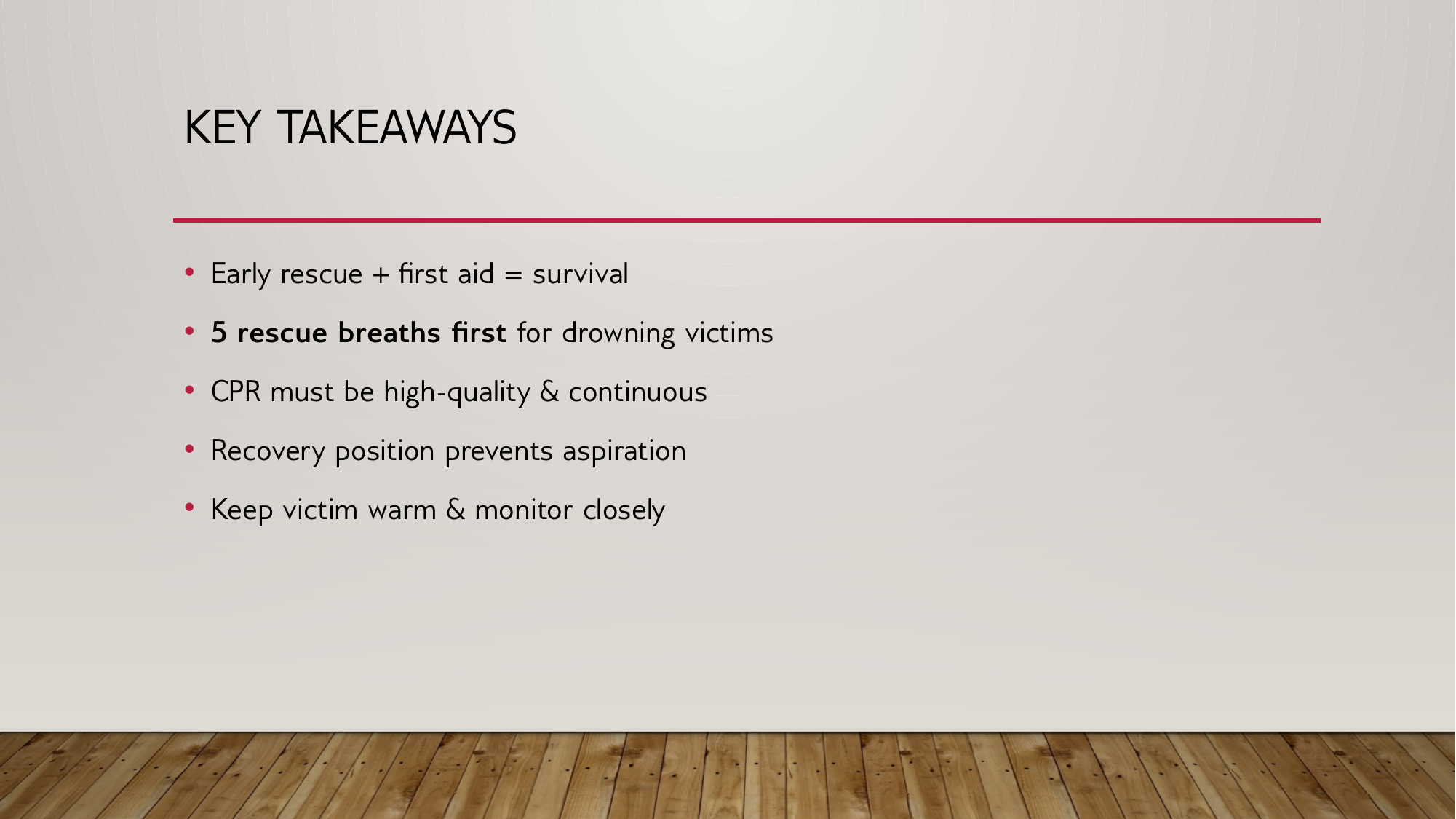

# Key Takeaways
Early rescue + first aid = survival
5 rescue breaths first for drowning victims
CPR must be high-quality & continuous
Recovery position prevents aspiration
Keep victim warm & monitor closely